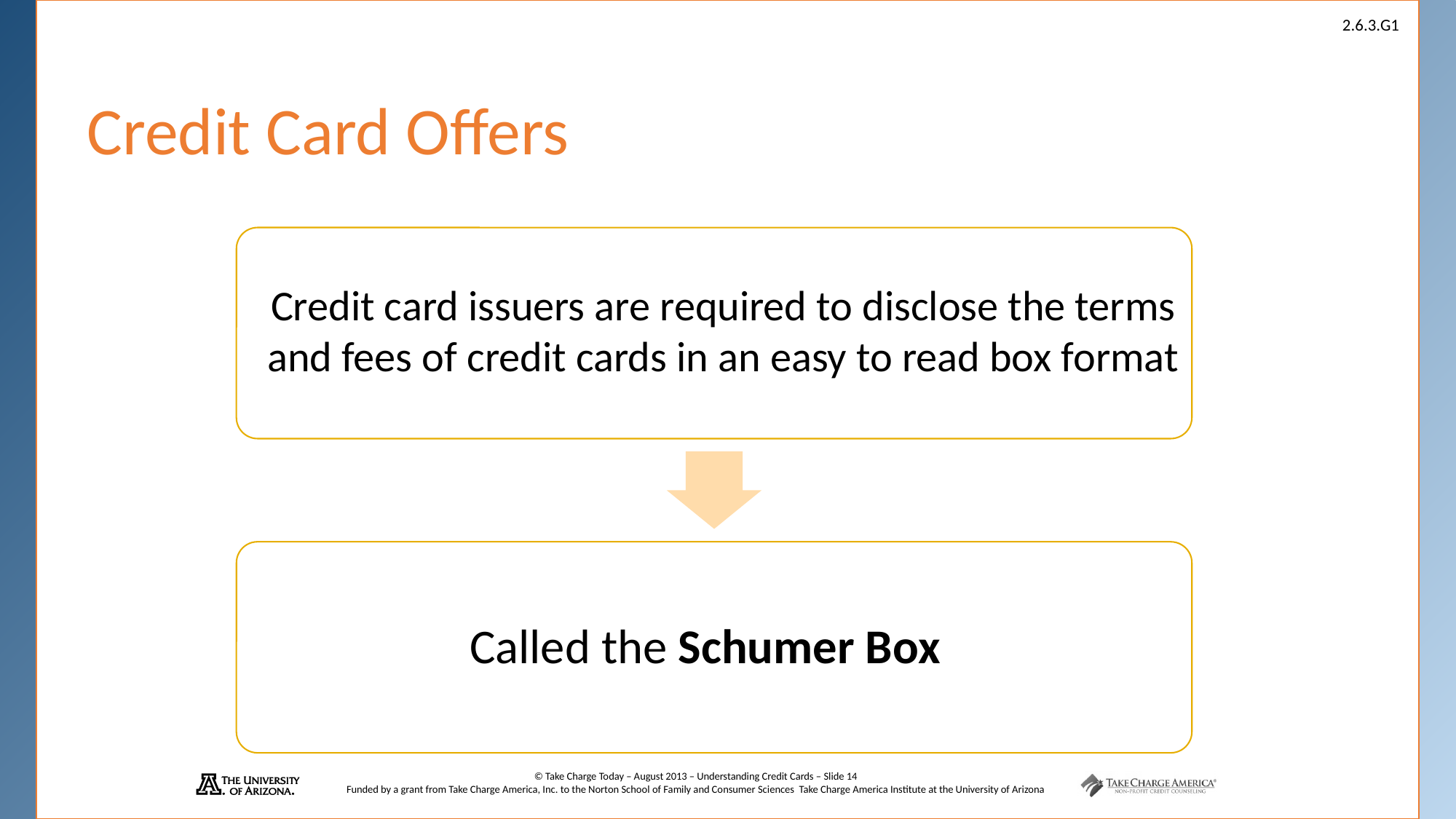

# Credit Card Offers

Credit card issuers are required to disclose the terms and fees of credit cards in an easy to read box format
Called the Schumer Box